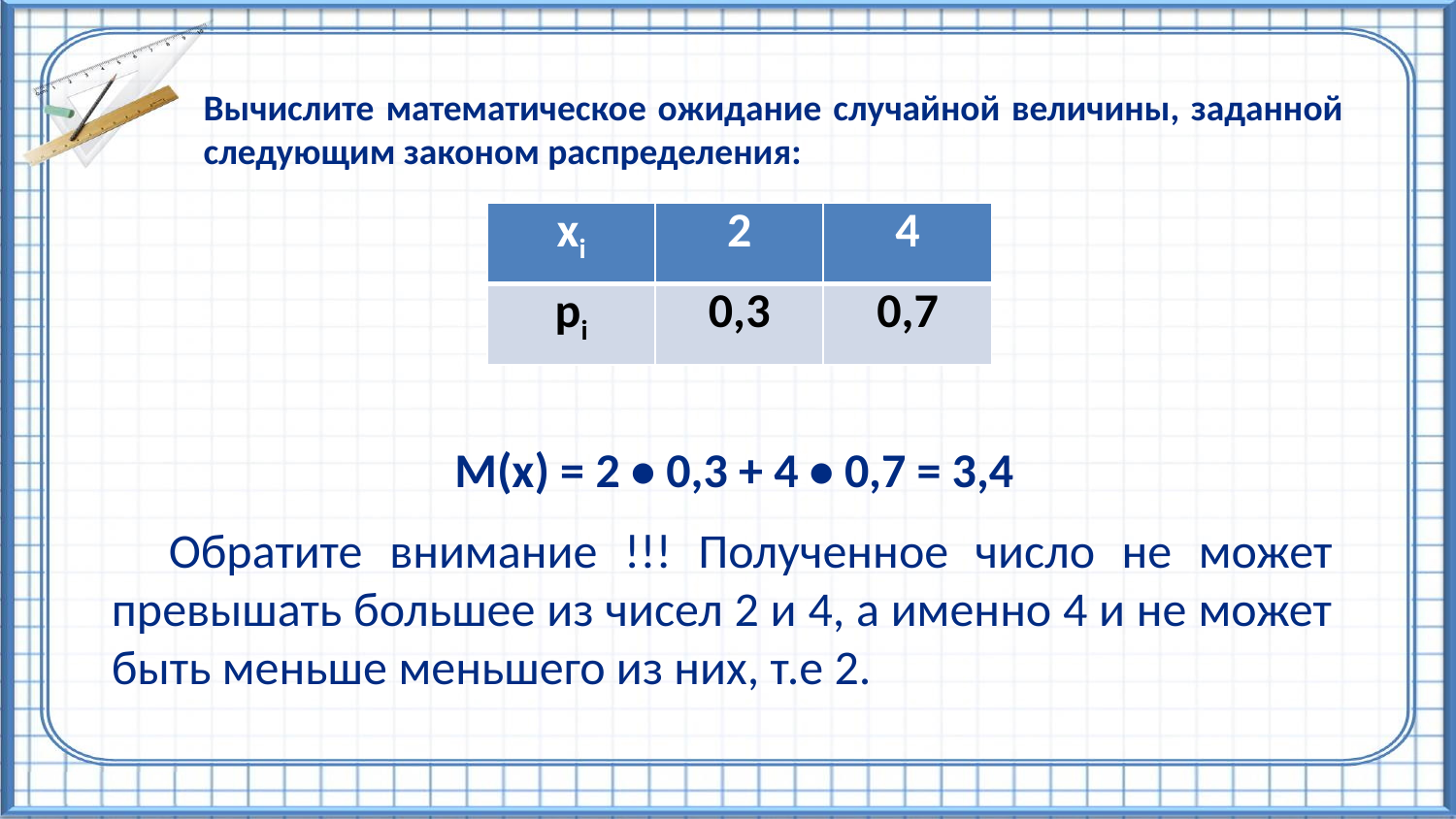

Вычислите математическое ожидание случайной величины, заданной следующим законом распределения:
| xi | 2 | 4 |
| --- | --- | --- |
| pi | 0,3 | 0,9 |
| xi | 2 | 4 |
| --- | --- | --- |
| pi | 0,3 | 0,7 |
M(x) = 2 • 0,3 + 4 • 0,7 = 3,4
Обратите внимание !!! Полученное число не может превышать большее из чисел 2 и 4, а именно 4 и не может быть меньше меньшего из них, т.е 2.